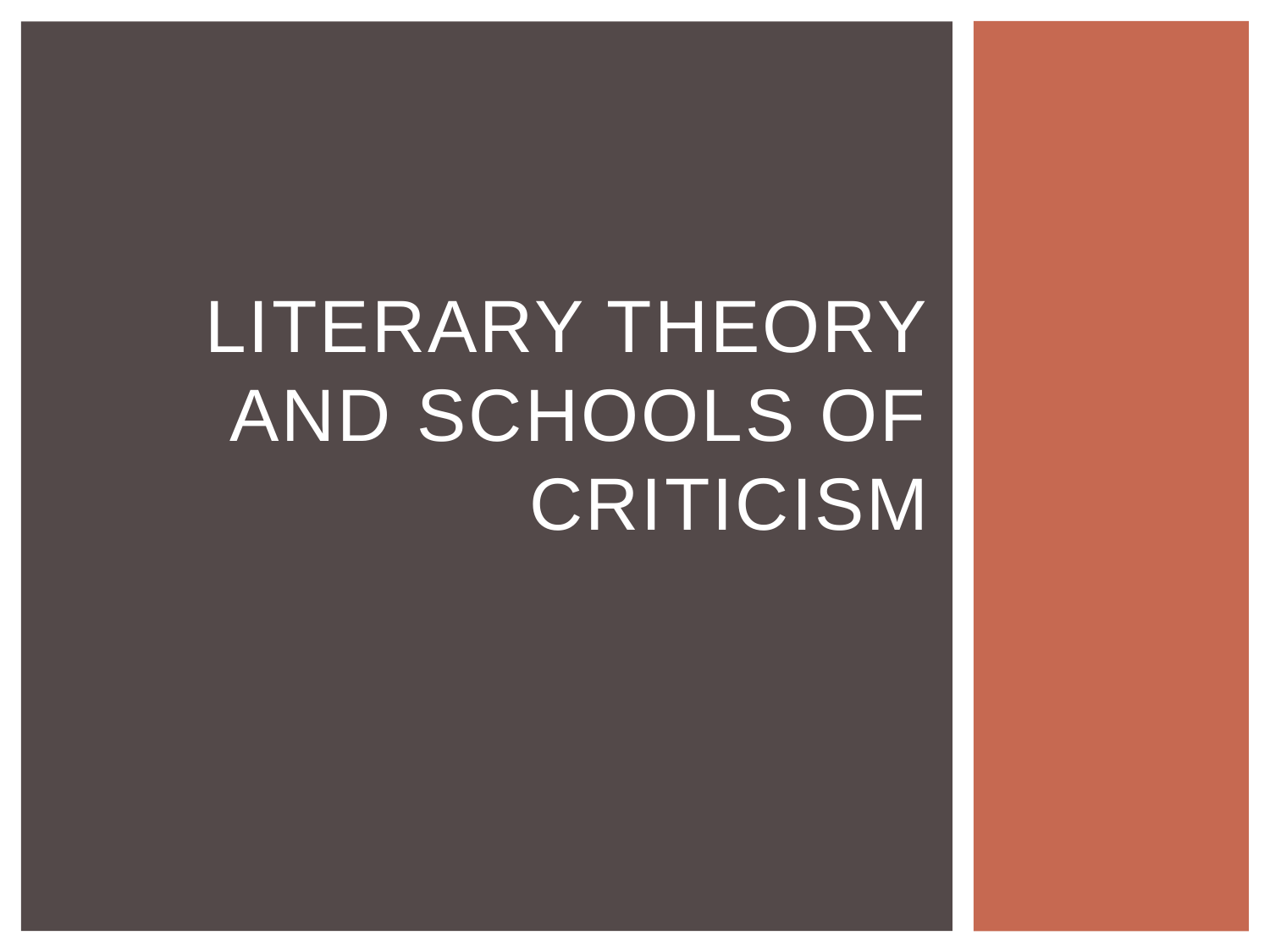

# Literary Theory and Schools of Criticism